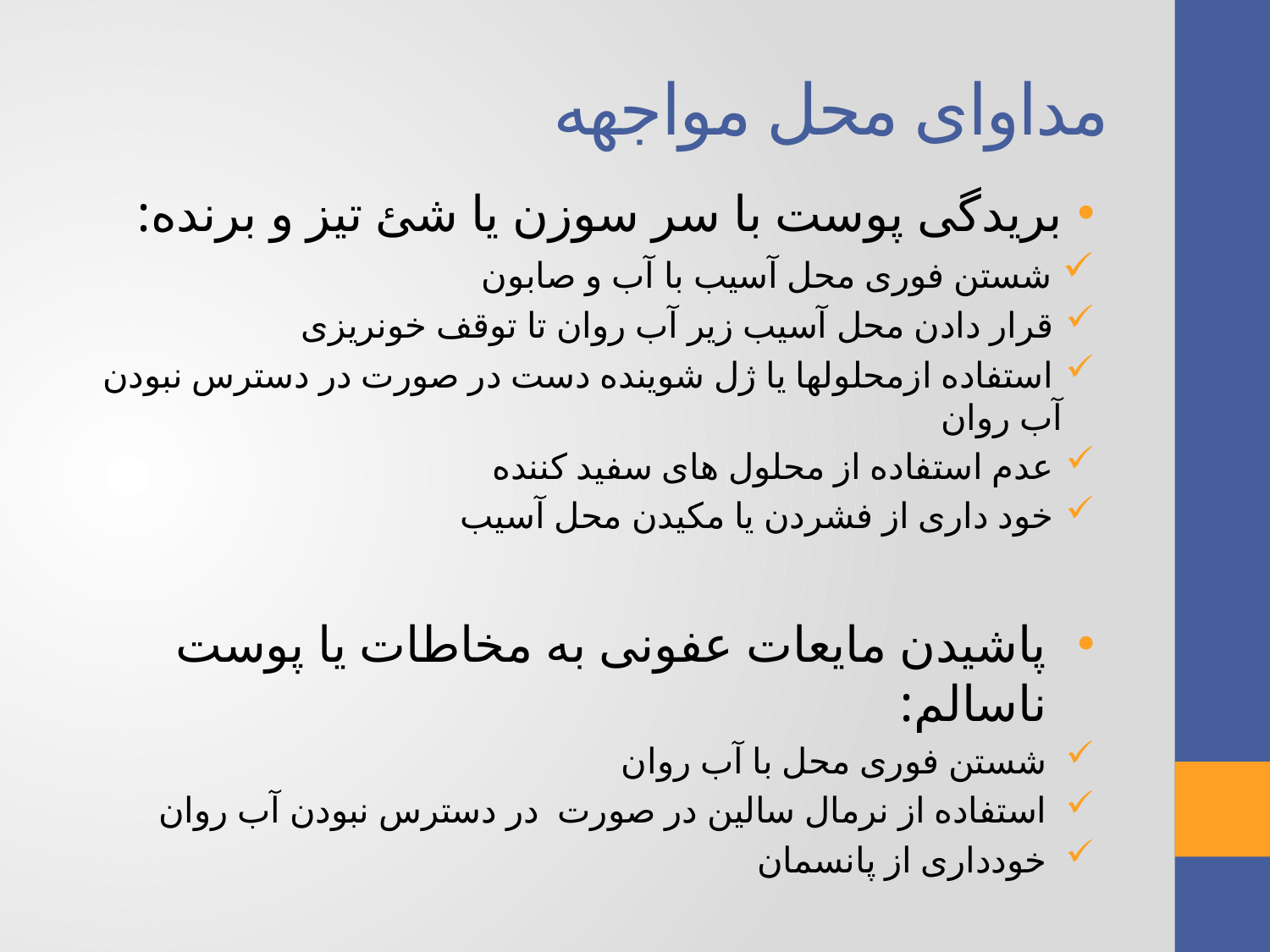

# مداوای محل مواجهه
بريدگی پوست با سر سوزن يا شئ تيز و برنده:
 شستن فوری محل آسيب با آب و صابون
 قرار دادن محل آسیب زير آب روان تا توقف خونريزی
 استفاده ازمحلولها يا ژل شوينده دست در صورت در دسترس نبودن آب روان
 عدم استفاده از محلول های سفید کننده
 خود داری از فشردن يا مكيدن محل آسيب

پاشيدن مايعات عفونی به مخاطات يا پوست ناسالم:
شستن فوری محل با آب روان
استفاده از نرمال سالین در صورت  در دسترس نبودن آب روان
خودداری از پانسمان